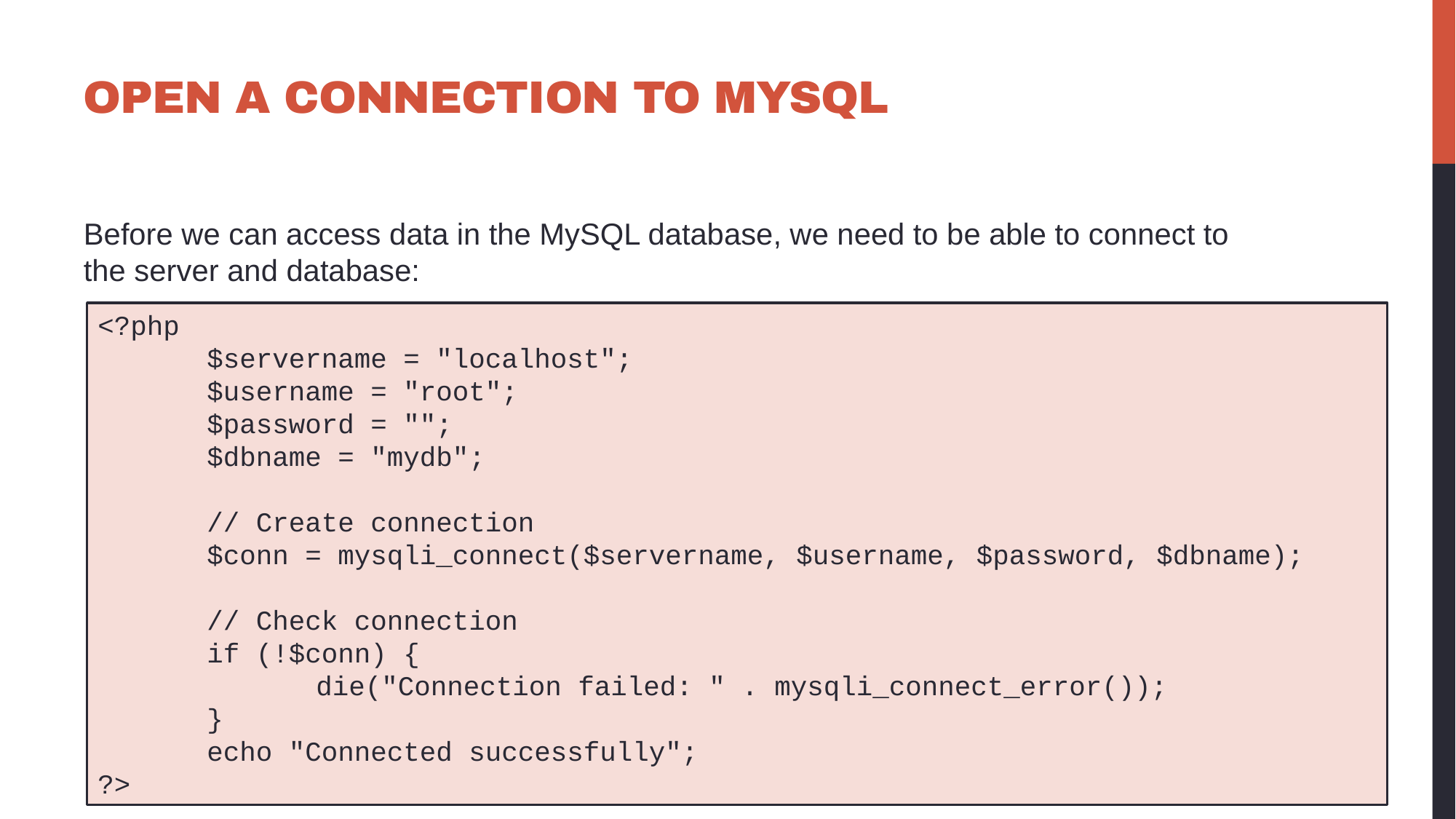

# Open a Connection to MySQL
Before we can access data in the MySQL database, we need to be able to connect to the server and database:
<?php
	$servername = "localhost";
	$username = "root";
	$password = "";
	$dbname = "mydb";

	// Create connection
	$conn = mysqli_connect($servername, $username, $password, $dbname);

	// Check connection
	if (!$conn) {
		die("Connection failed: " . mysqli_connect_error());
	}
	echo "Connected successfully";
?>